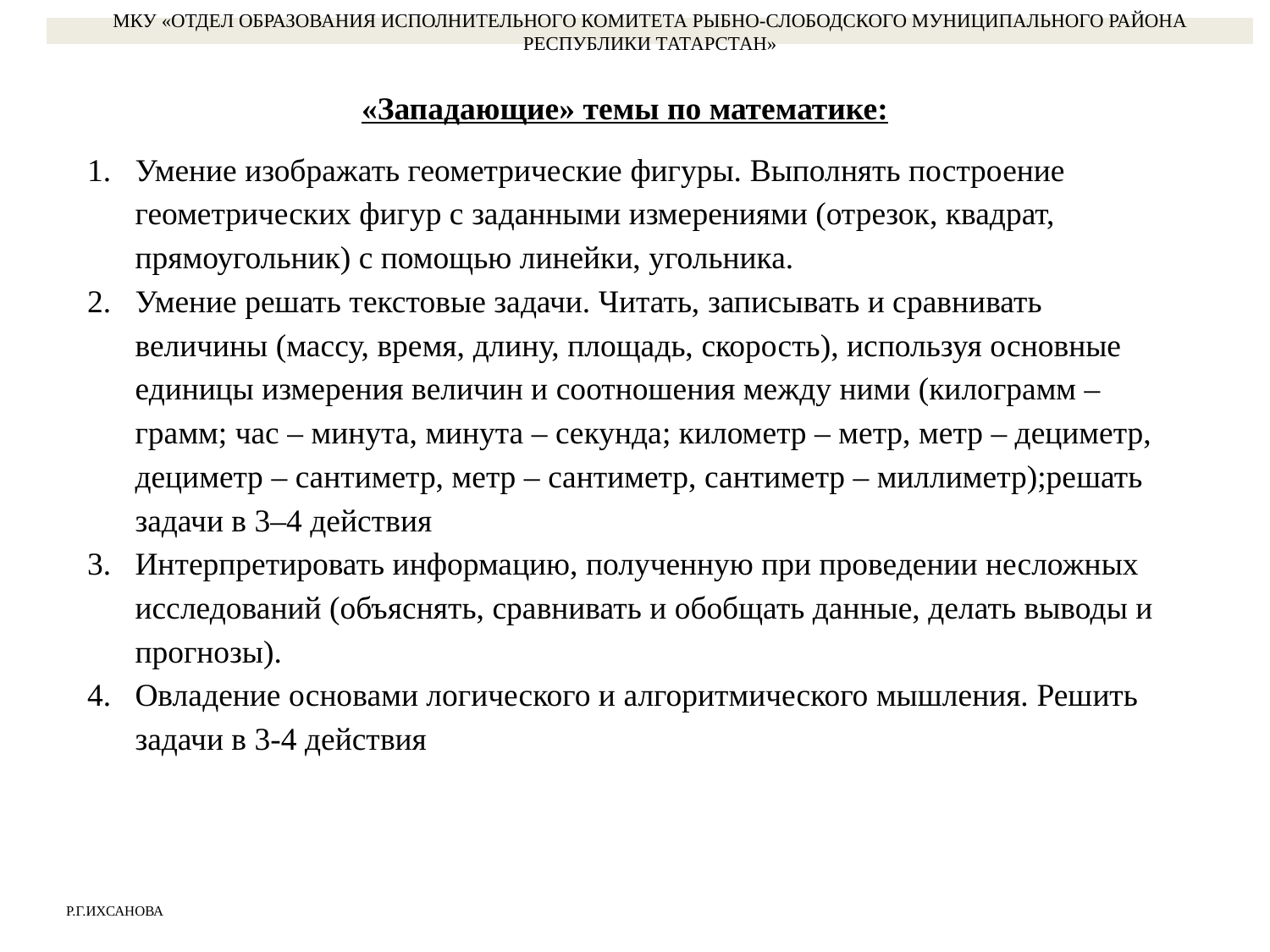

МКУ «ОТДЕЛ ОБРАЗОВАНИЯ ИСПОЛНИТЕЛЬНОГО КОМИТЕТА РЫБНО-СЛОБОДСКОГО МУНИЦИПАЛЬНОГО РАЙОНА РЕСПУБЛИКИ ТАТАРСТАН»
«Западающие» темы по математике:
Умение изображать геометрические фигуры. Выполнять построение геометрических фигур с заданными измерениями (отрезок, квадрат, прямоугольник) с помощью линейки, угольника.
Умение решать текстовые задачи. Читать, записывать и сравнивать величины (массу, время, длину, площадь, скорость), используя основные единицы измерения величин и соотношения между ними (килограмм – грамм; час – минута, минута – секунда; километр – метр, метр – дециметр, дециметр – сантиметр, метр – сантиметр, сантиметр – миллиметр);решать задачи в 3–4 действия
Интерпретировать информацию, полученную при проведении несложных исследований (объяснять, сравнивать и обобщать данные, делать выводы и прогнозы).
Овладение основами логического и алгоритмического мышления. Решить задачи в 3-4 действия
Р.Г.ИХСАНОВА